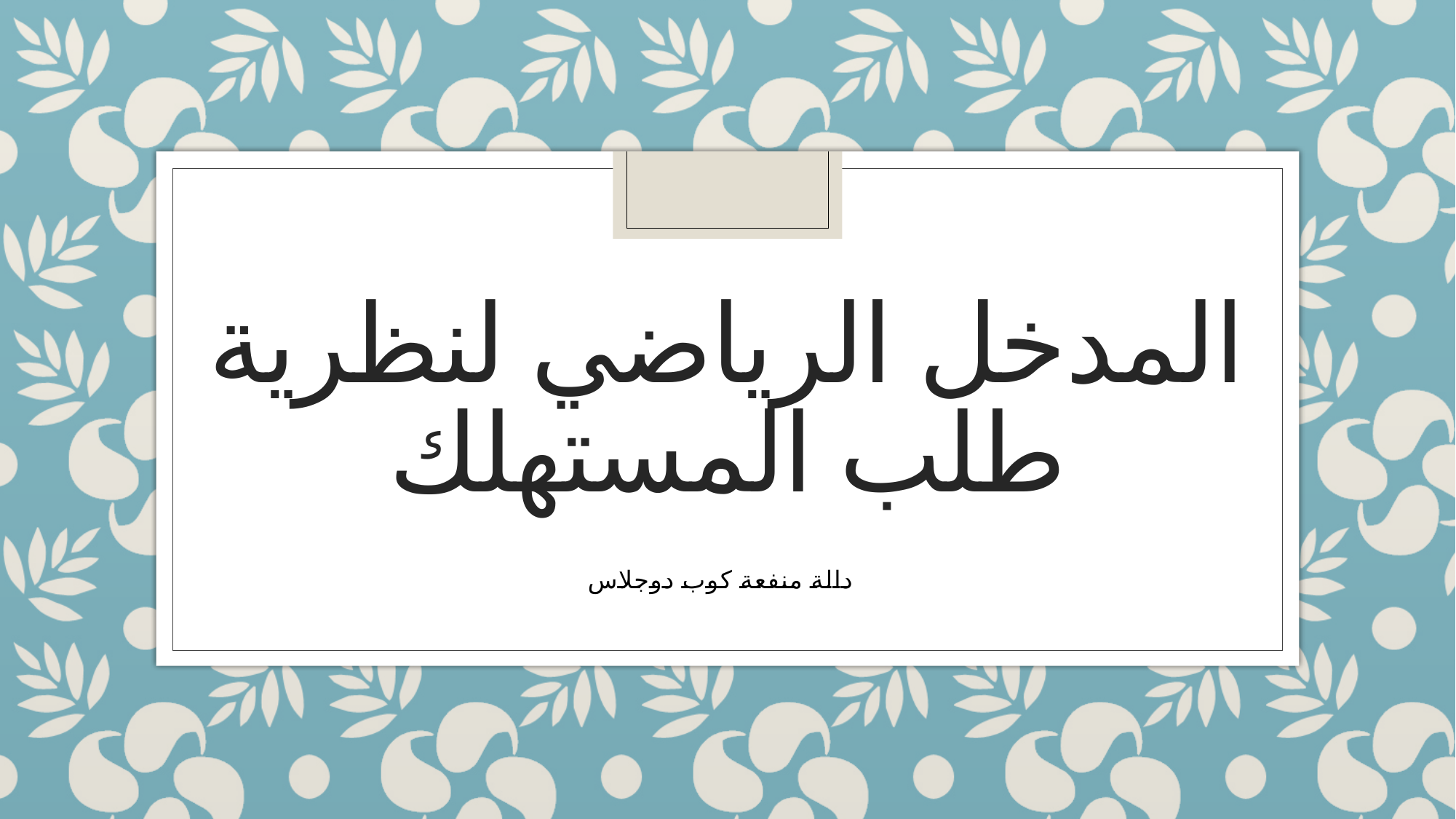

# المدخل الرياضي لنظرية طلب المستهلك
  دالة منفعة كوب دوجلاس